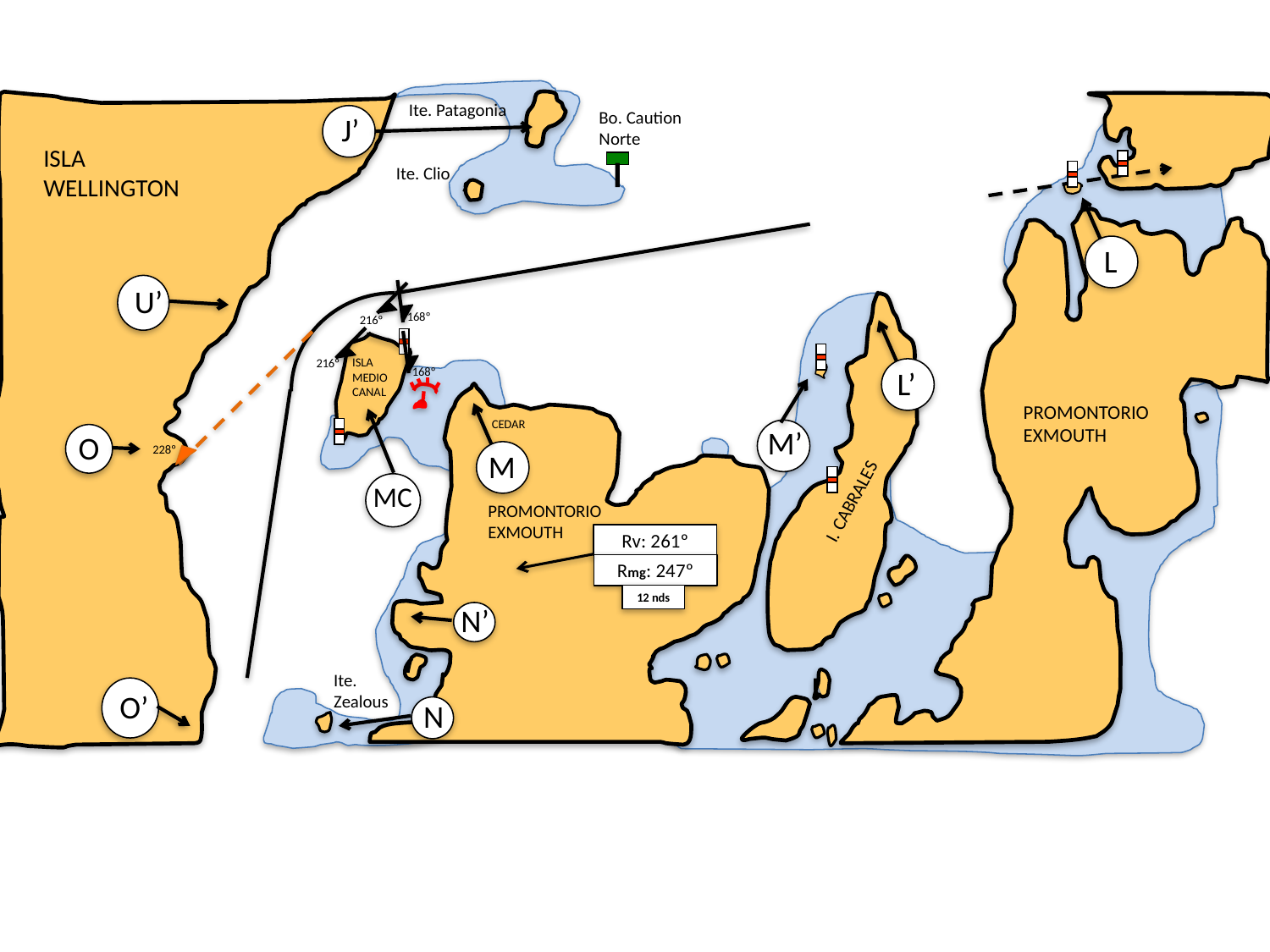

Ite. Patagonia

Bo. Caution
Norte
J’

ISLA
WELLINGTON

Ite. Clio

L

U’

168º
216º
L’

ISLA
MEDIO
CANAL
216º
168º

M’

PROMONTORIO
EXMOUTH
M

MC

CEDAR

O

228º

I. CABRALES
PROMONTORIO
EXMOUTH
Rv: 261º
Rmg: 247º
12 nds

N’

Ite.
Zealous

O’
N